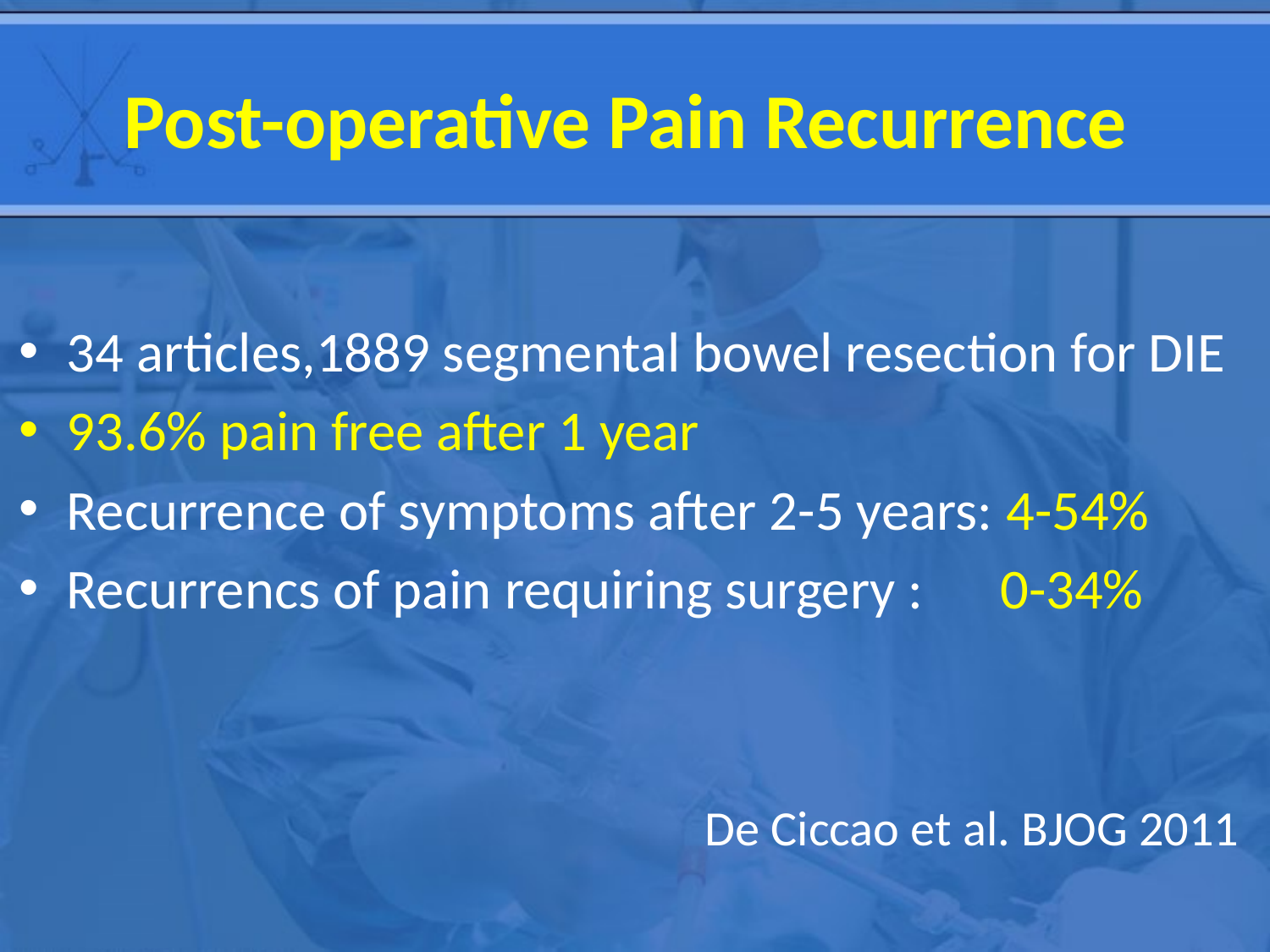

# Post-operative Pain Recurrence
34 articles,1889 segmental bowel resection for DIE
93.6% pain free after 1 year
Recurrence of symptoms after 2-5 years: 4-54%
Recurrencs of pain requiring surgery :      0-34%

                                                      De Ciccao et al. BJOG 2011